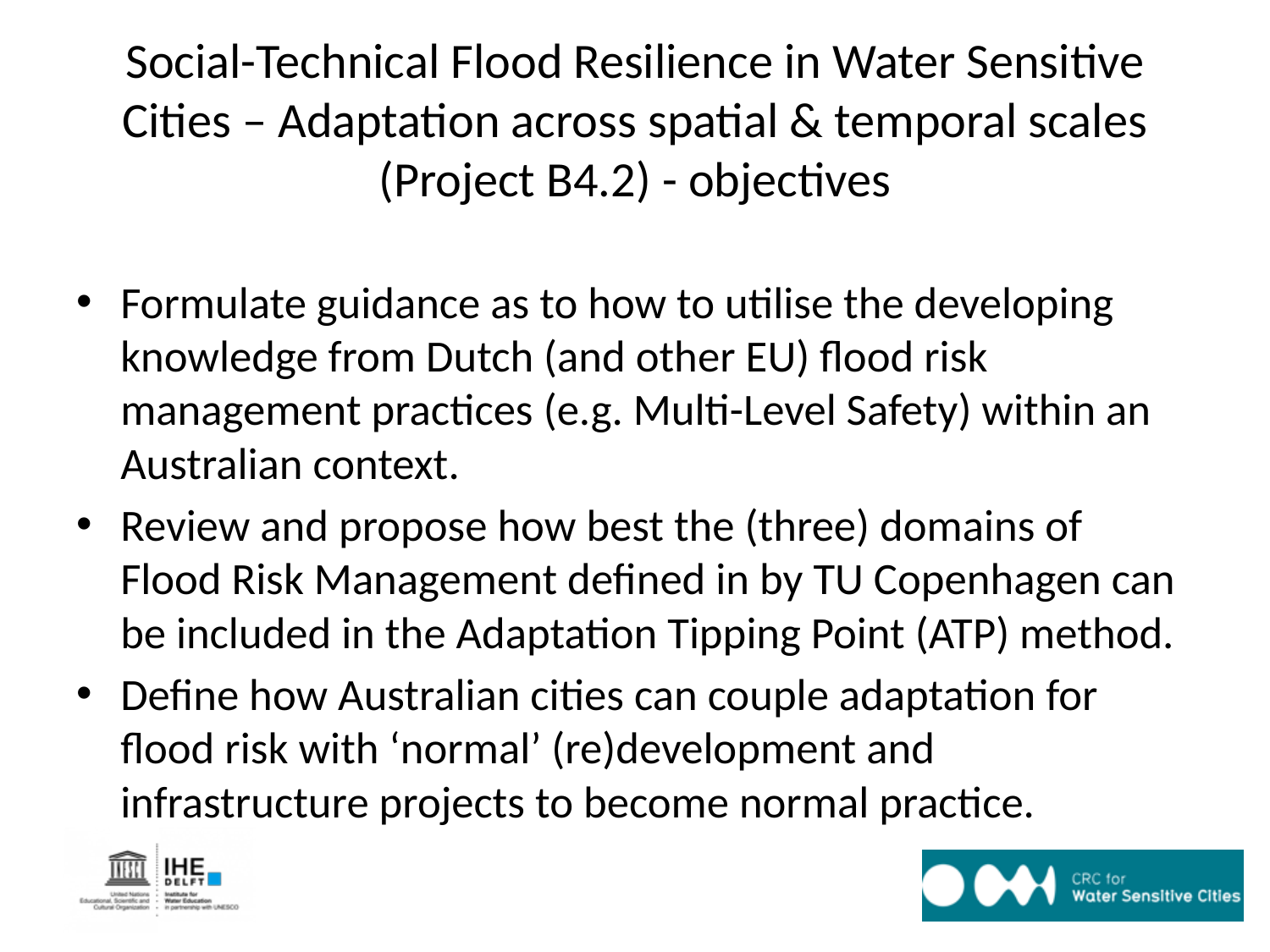

# Social-Technical Flood Resilience in Water Sensitive Cities – Adaptation across spatial & temporal scales (Project B4.2) - objectives
Formulate guidance as to how to utilise the developing knowledge from Dutch (and other EU) flood risk management practices (e.g. Multi-Level Safety) within an Australian context.
Review and propose how best the (three) domains of Flood Risk Management defined in by TU Copenhagen can be included in the Adaptation Tipping Point (ATP) method.
Define how Australian cities can couple adaptation for flood risk with ‘normal’ (re)development and infrastructure projects to become normal practice.